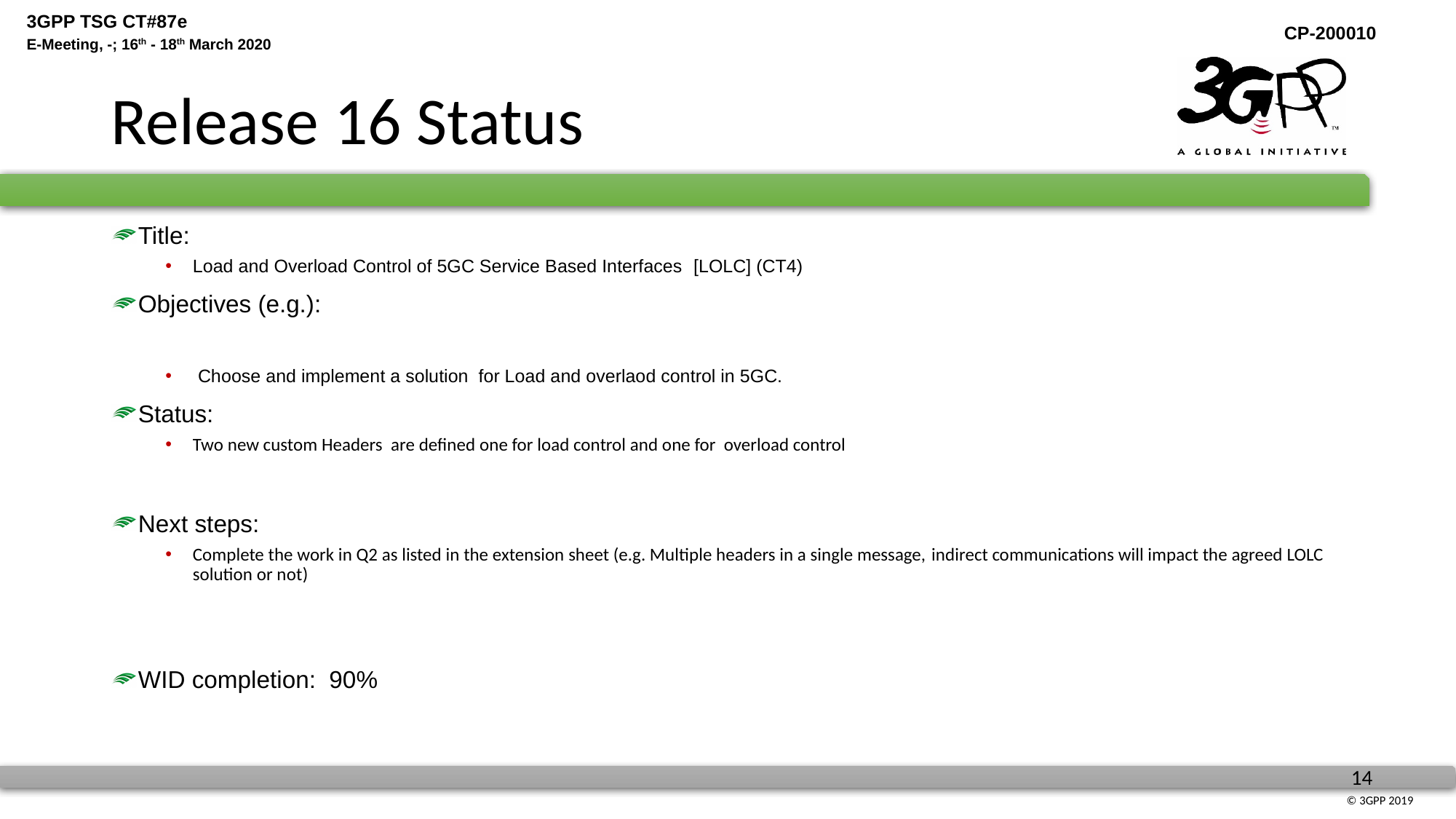

# Release 16 Status
Title:
Load and Overload Control of 5GC Service Based Interfaces  [LOLC] (CT4)
Objectives (e.g.):

 Choose and implement a solution  for Load and overlaod control in 5GC.
Status:
Two new custom Headers  are defined one for load control and one for  overload control

Next steps:
Complete the work in Q2 as listed in the extension sheet (e.g. Multiple headers in a single message, indirect communications will impact the agreed LOLC solution or not)

WID completion:  90%